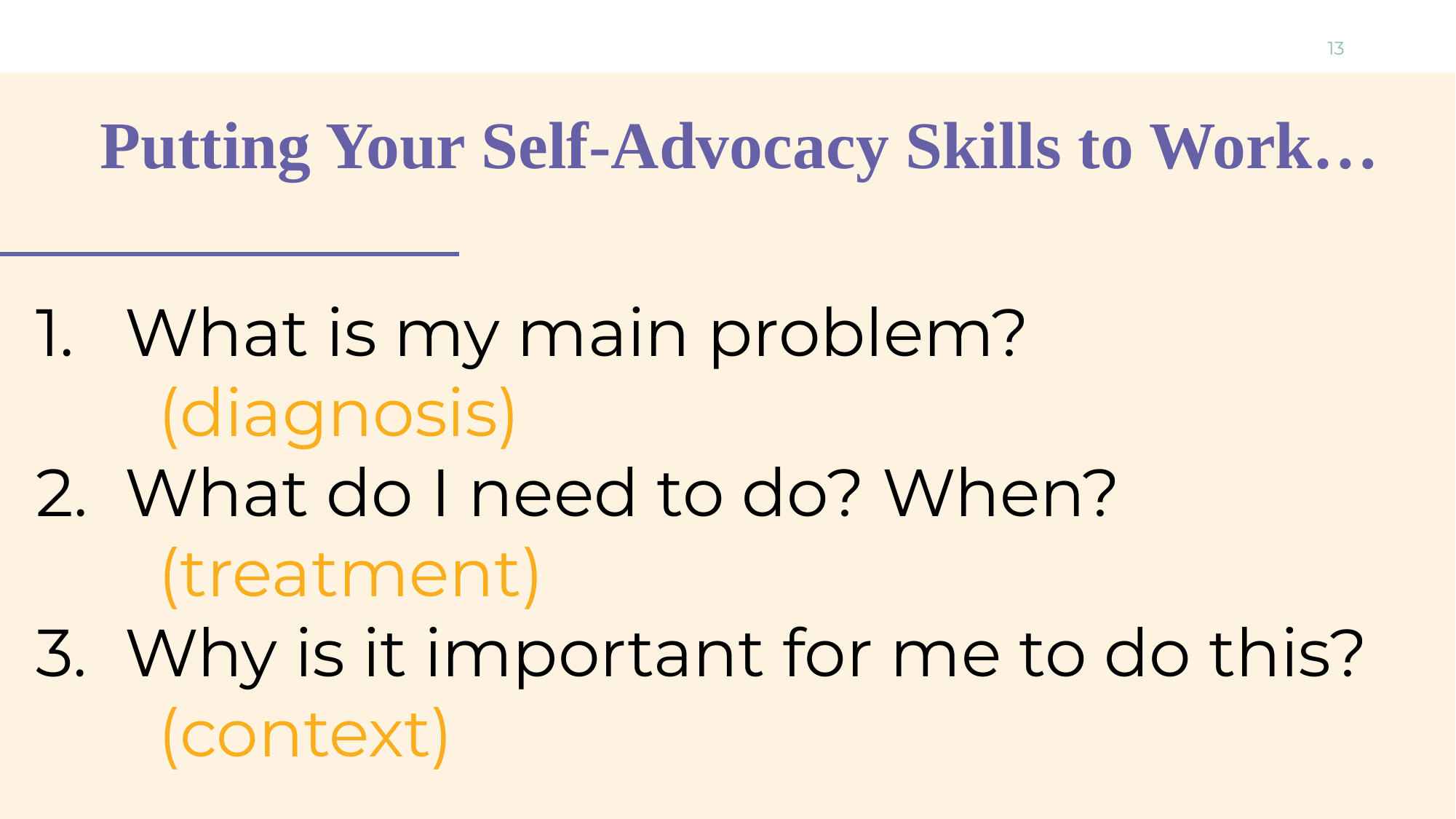

13
# Putting Your Self-Advocacy Skills to Work…
What is my main problem?
       (diagnosis)
What do I need to do? When?
       (treatment)
Why is it important for me to do this?
       (context)